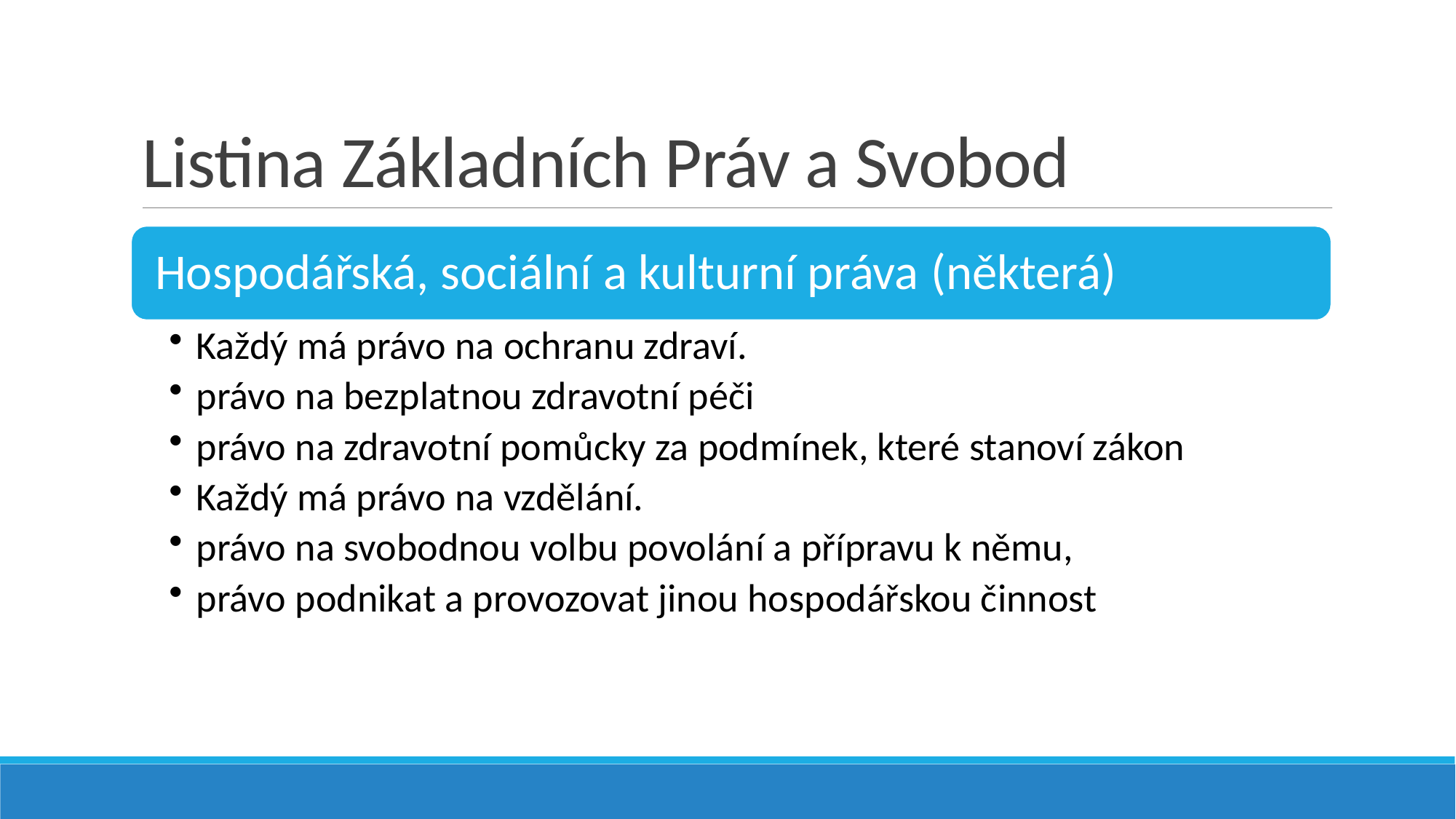

# Listina Základních Práv a Svobod
Hospodářská, sociální a kulturní práva (některá)
Každý má právo na ochranu zdraví.
právo na bezplatnou zdravotní péči
právo na zdravotní pomůcky za podmínek, které stanoví zákon
Každý má právo na vzdělání.
právo na svobodnou volbu povolání a přípravu k němu,
právo podnikat a provozovat jinou hospodářskou činnost